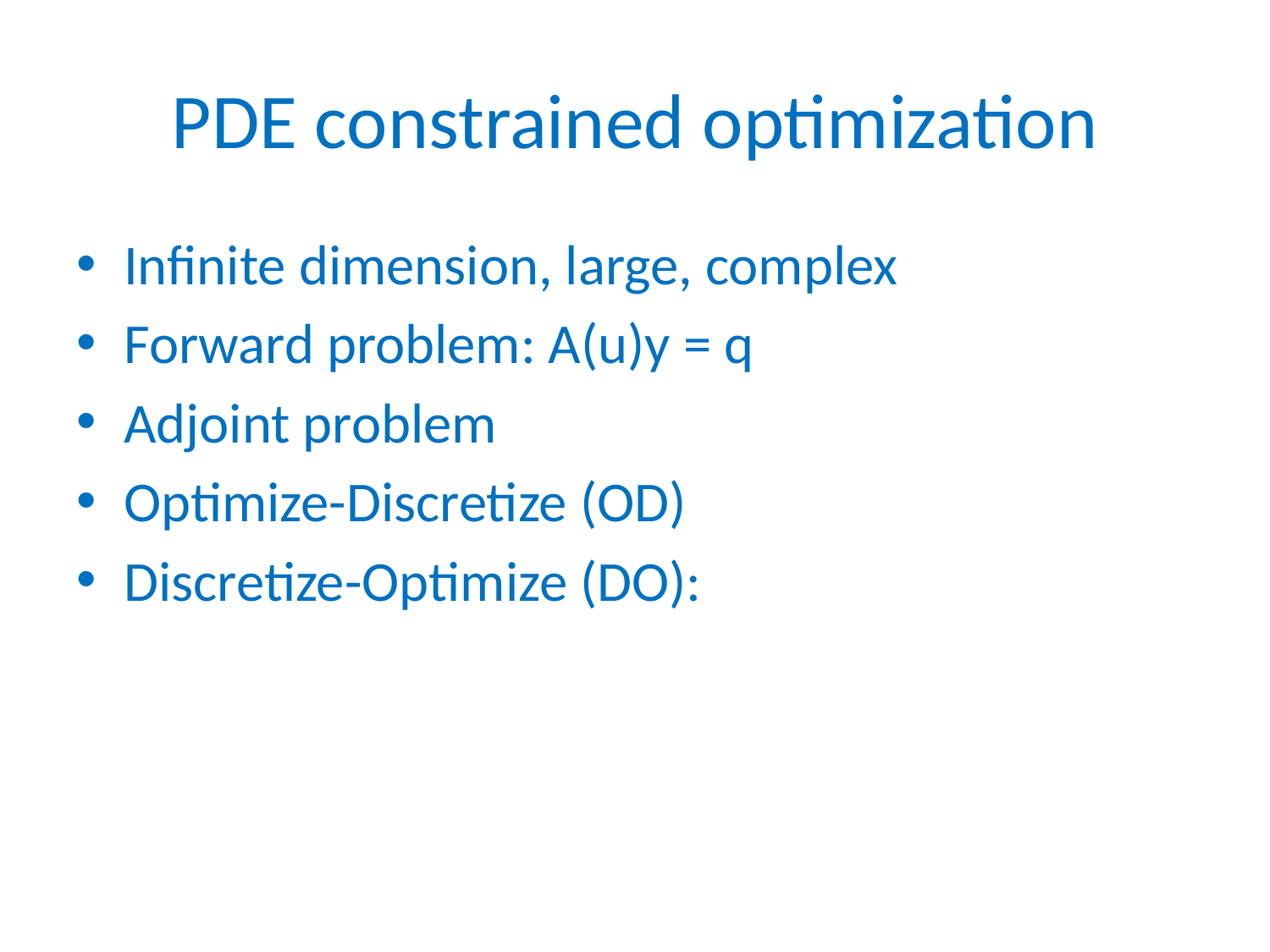

# PDE constrained optimization
Infinite dimension, large, complex
Forward problem: A(u)y = q
Adjoint problem
Optimize-Discretize (OD)
Discretize-Optimize (DO):